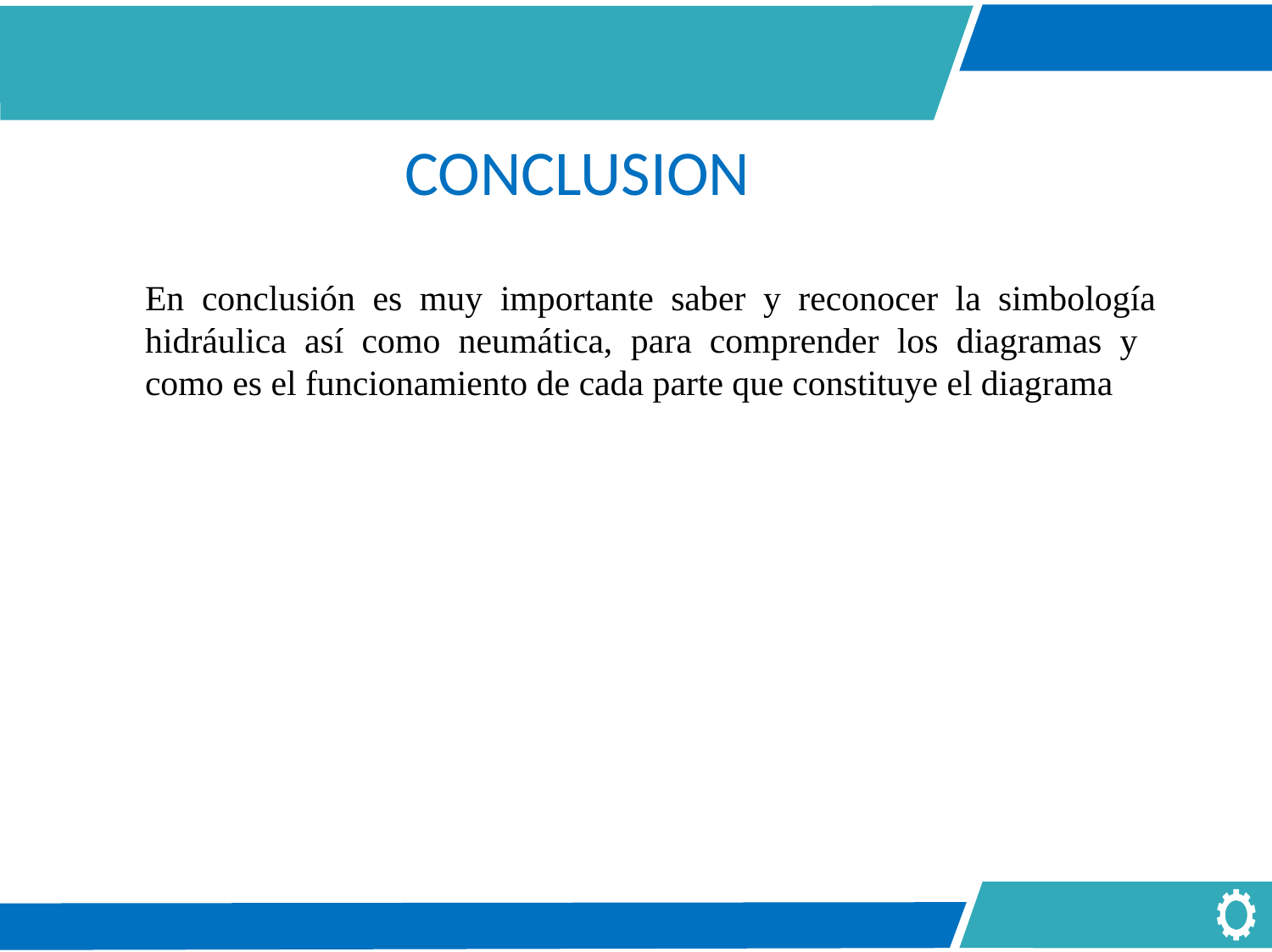

# CONCLUSION
En conclusión es muy importante saber y reconocer la simbología hidráulica así como neumática, para comprender los diagramas y  como es el funcionamiento de cada parte que constituye el diagrama